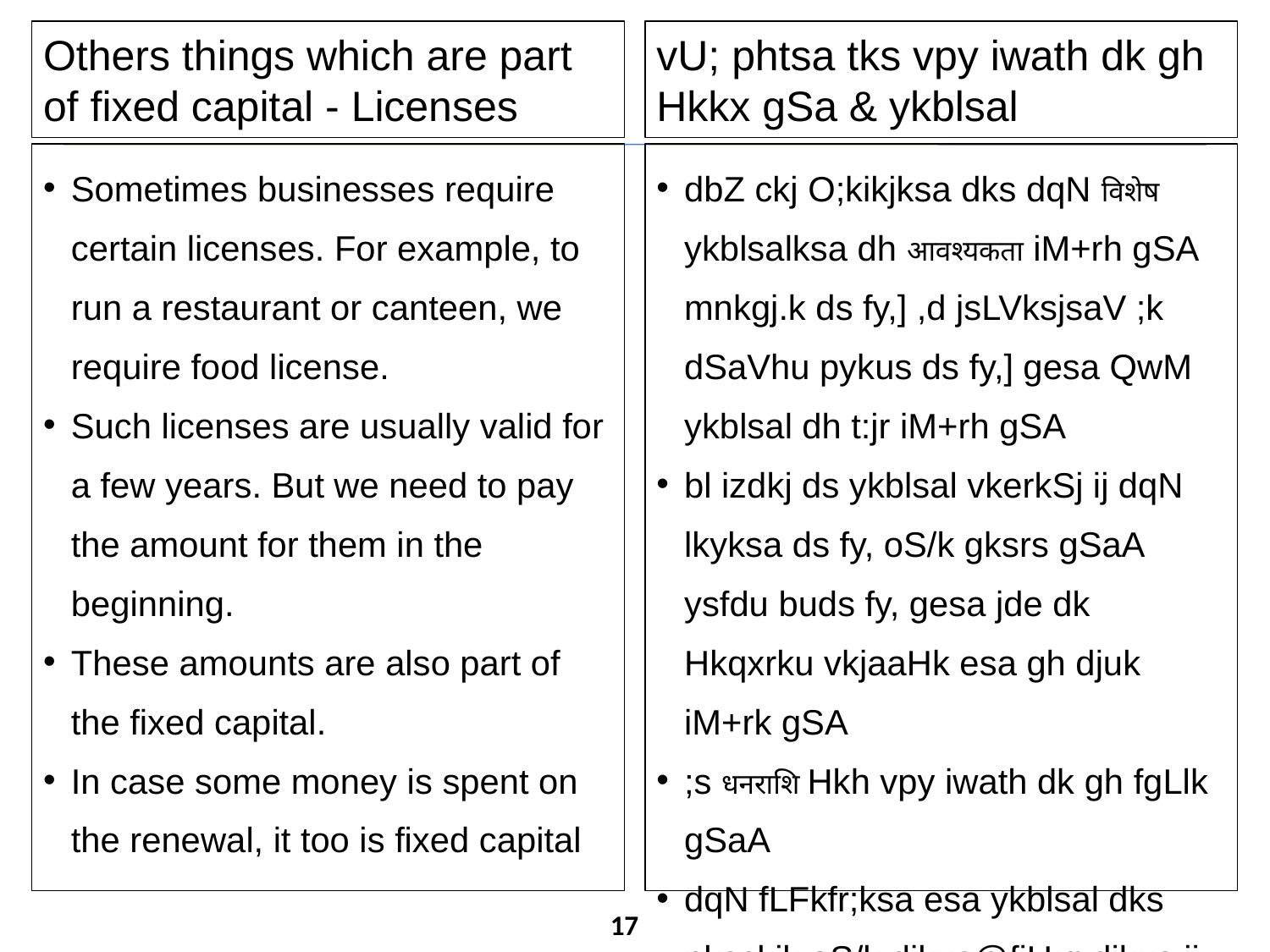

Others things which are part of fixed capital - Licenses
vU; phtsa tks vpy iwath dk gh Hkkx gSa & ykblsal
Sometimes businesses require certain licenses. For example, to run a restaurant or canteen, we require food license.
Such licenses are usually valid for a few years. But we need to pay the amount for them in the beginning.
These amounts are also part of the fixed capital.
In case some money is spent on the renewal, it too is fixed capital
dbZ ckj O;kikjksa dks dqN विशेष  ykblsalksa dh आवश्यकता iM+rh gSA mnkgj.k ds fy,] ,d jsLVksjsaV ;k dSaVhu pykus ds fy,] gesa QwM ykblsal dh t:jr iM+rh gSA
bl izdkj ds ykblsal vkerkSj ij dqN lkyksa ds fy, oS/k gksrs gSaA ysfdu buds fy, gesa jde dk Hkqxrku vkjaaHk esa gh djuk iM+rk gSA
;s धनराशि Hkh vpy iwath dk gh fgLlk gSaA
dqN fLFkfr;ksa esa ykblsal dks nksckjk oS/k djkus@fjU;q djkus ij Hkh iSls [kpZ fd, tkrs gSa] fQj Hkh ;g vpy iwath gh gSA
17